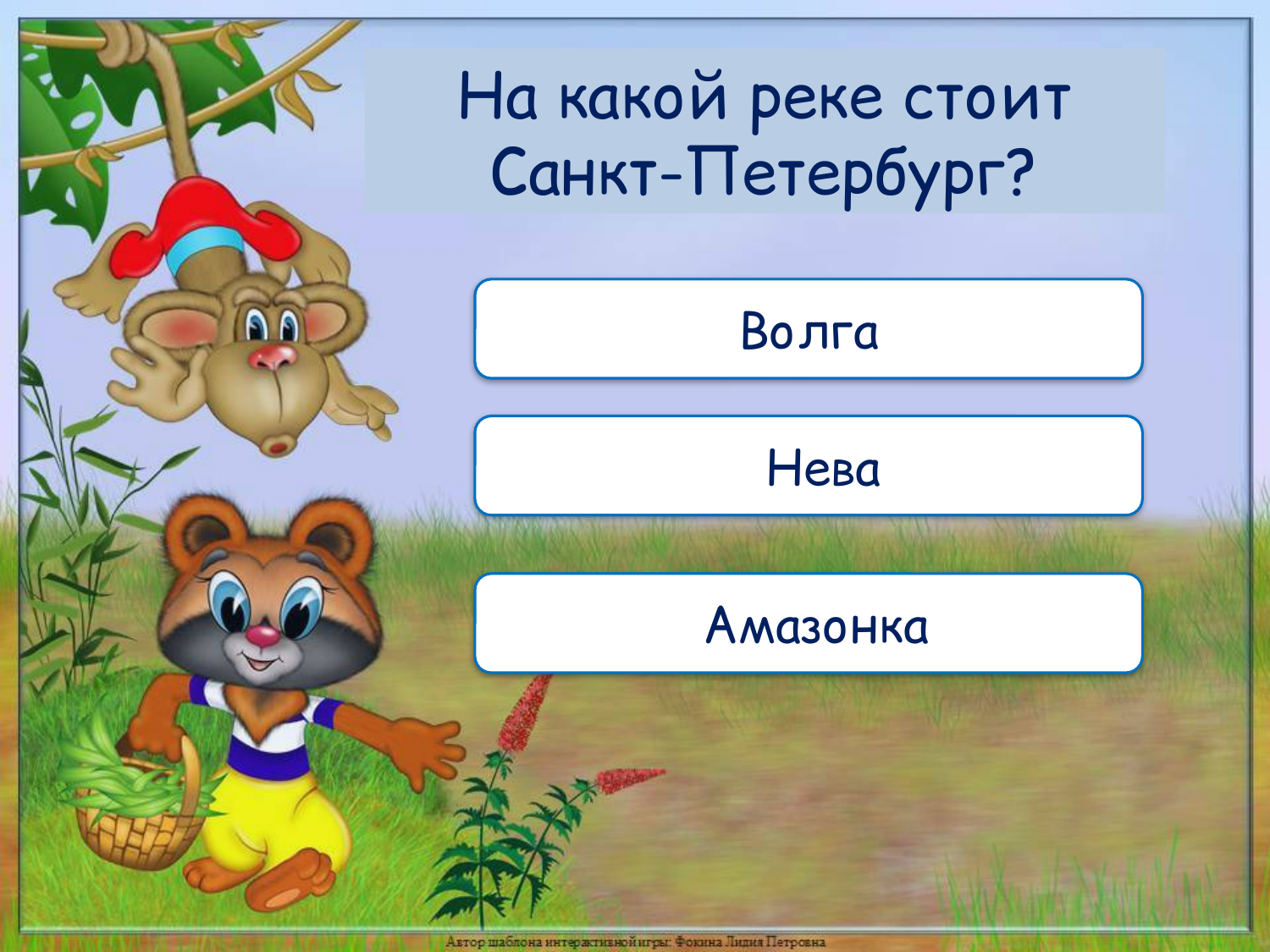

На какой реке стоит Санкт-Петербург?
Волга
  Нева
 Амазонка